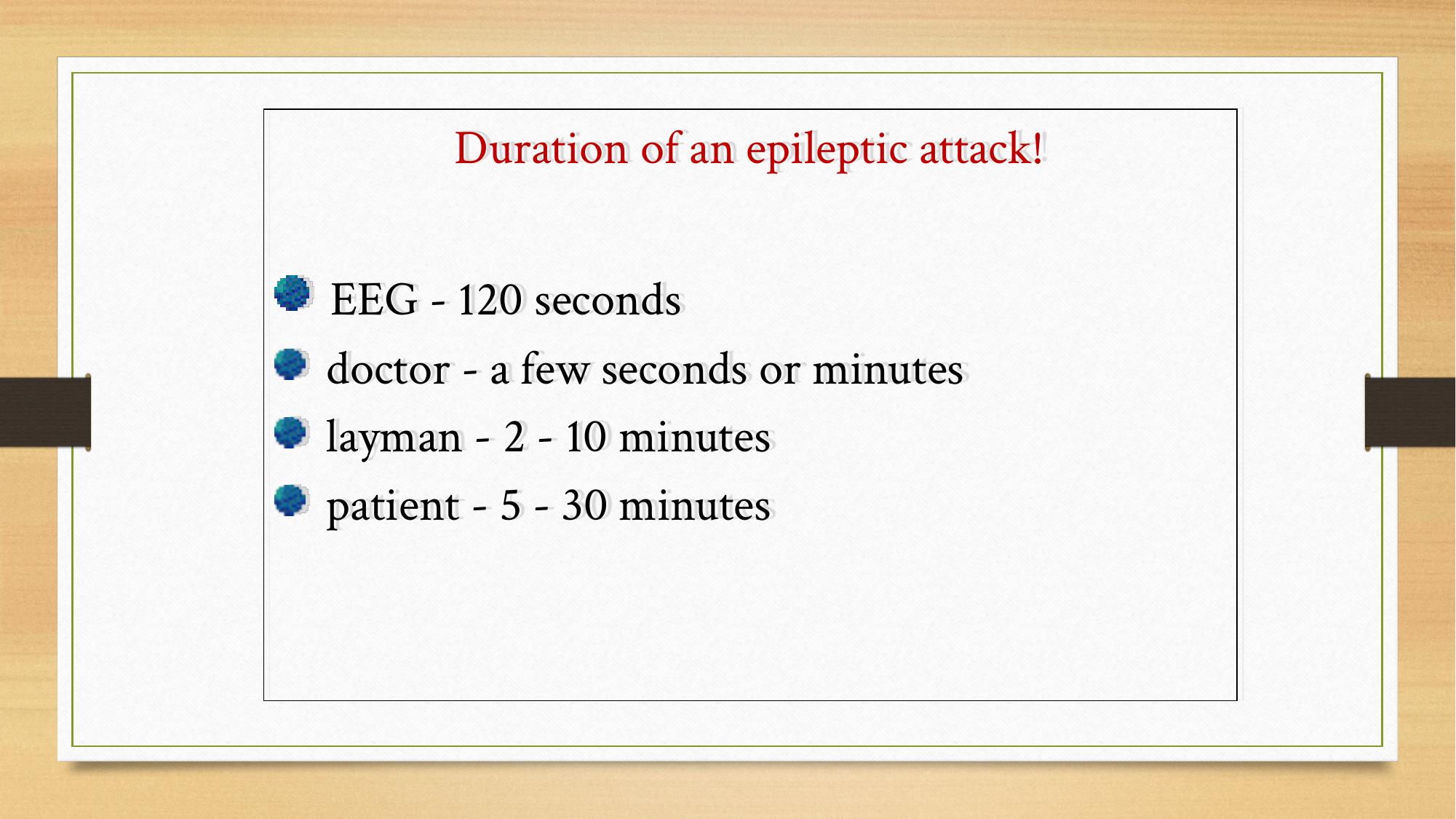

Duration of an epileptic attack!

 EEG - 120 seconds
 doctor - a few seconds or minutes
 layman - 2 - 10 minutes
 patient - 5 - 30 minutes